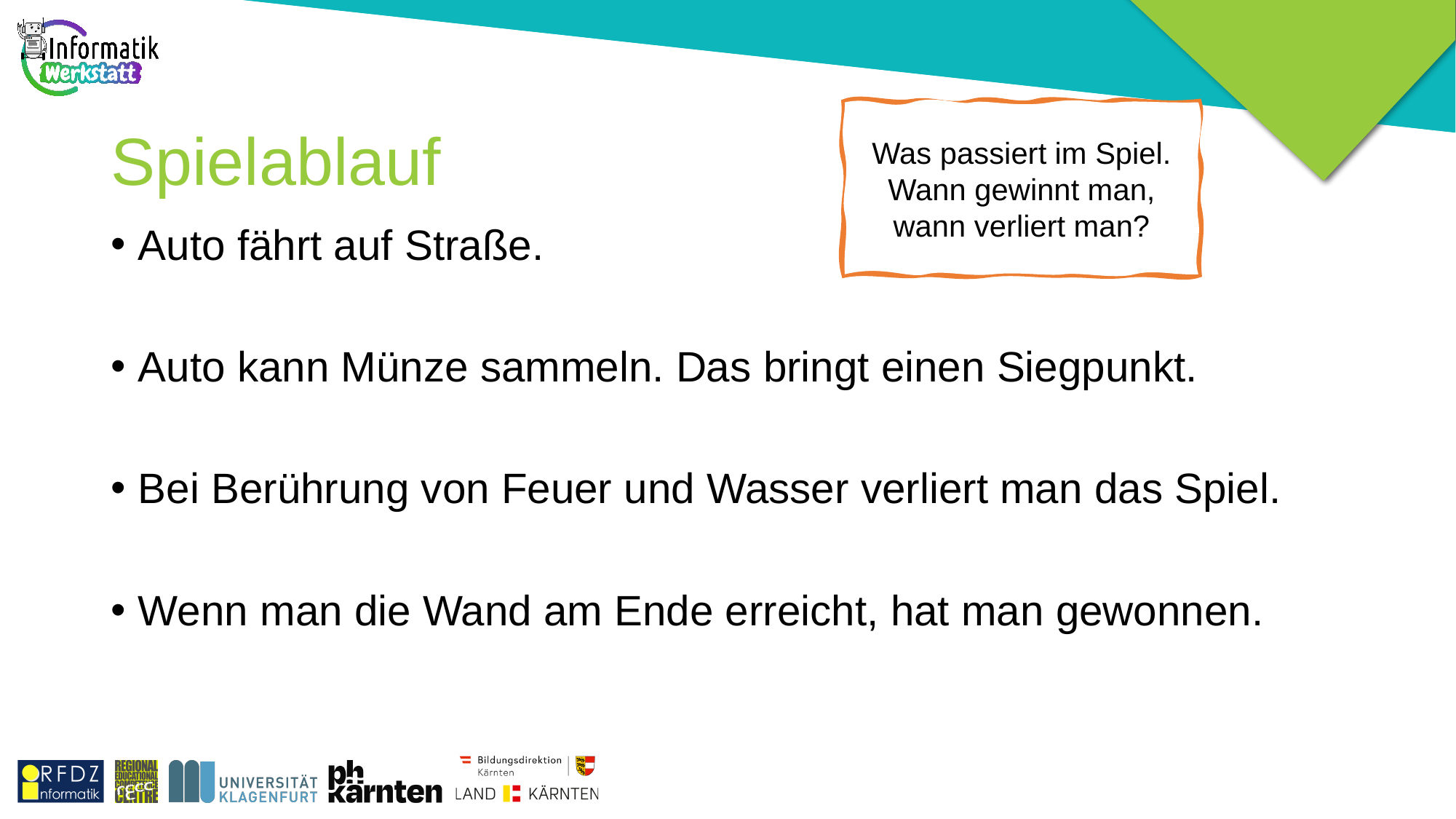

Was passiert im Spiel. Wann gewinnt man, wann verliert man?
# Spielablauf
Auto fährt auf Straße.

Auto kann Münze sammeln. Das bringt einen Siegpunkt.

Bei Berührung von Feuer und Wasser verliert man das Spiel.

Wenn man die Wand am Ende erreicht, hat man gewonnen.